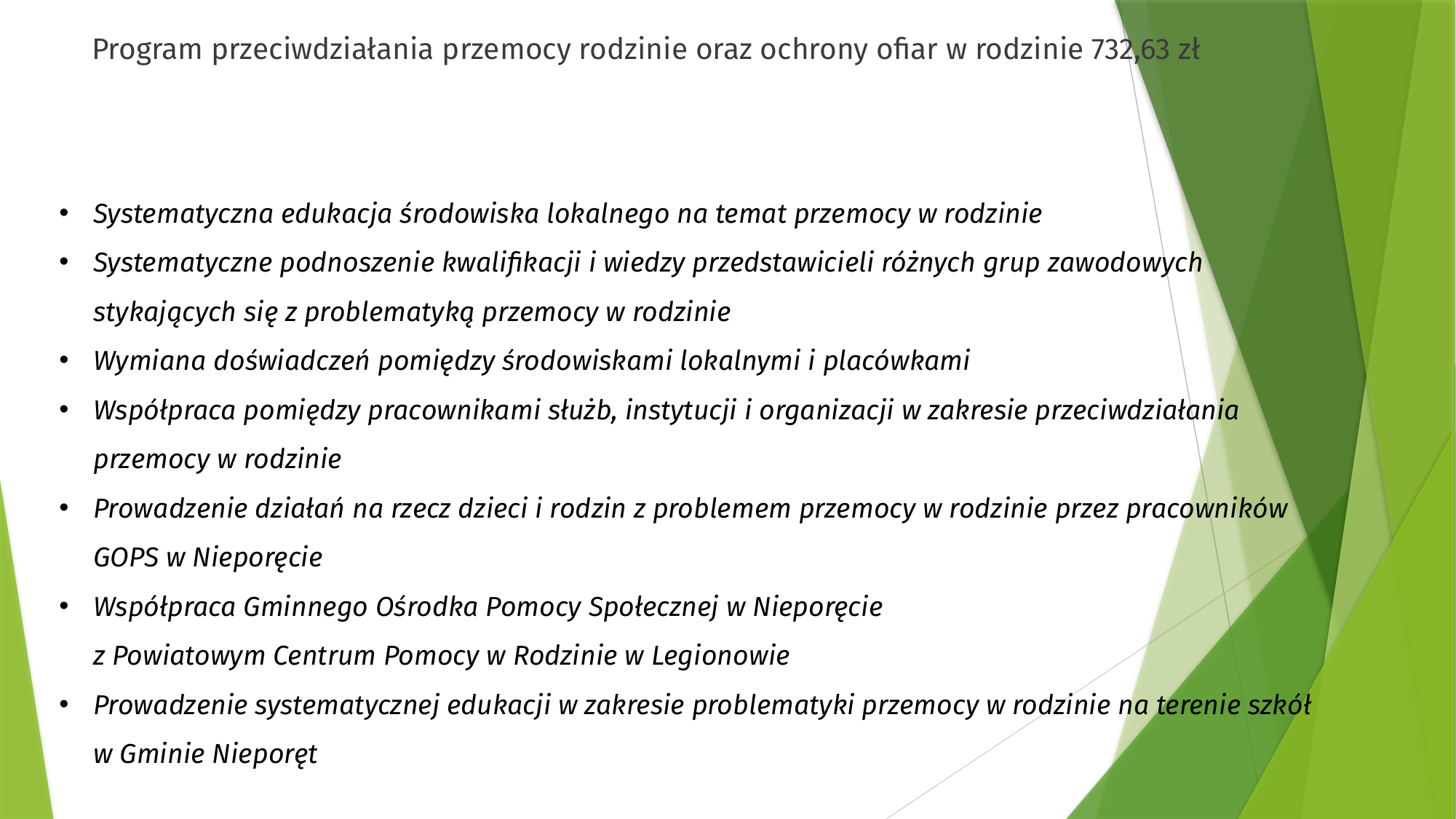

# Program przeciwdziałania przemocy rodzinie oraz ochrony ofiar w rodzinie 732,63 zł
Systematyczna edukacja środowiska lokalnego na temat przemocy w rodzinie
Systematyczne podnoszenie kwalifikacji i wiedzy przedstawicieli różnych grup zawodowych stykających się z problematyką przemocy w rodzinie
Wymiana doświadczeń pomiędzy środowiskami lokalnymi i placówkami
Współpraca pomiędzy pracownikami służb, instytucji i organizacji w zakresie przeciwdziałania przemocy w rodzinie
Prowadzenie działań na rzecz dzieci i rodzin z problemem przemocy w rodzinie przez pracowników GOPS w Nieporęcie
Współpraca Gminnego Ośrodka Pomocy Społecznej w Nieporęcie
z Powiatowym Centrum Pomocy w Rodzinie w Legionowie
Prowadzenie systematycznej edukacji w zakresie problematyki przemocy w rodzinie na terenie szkół w Gminie Nieporęt